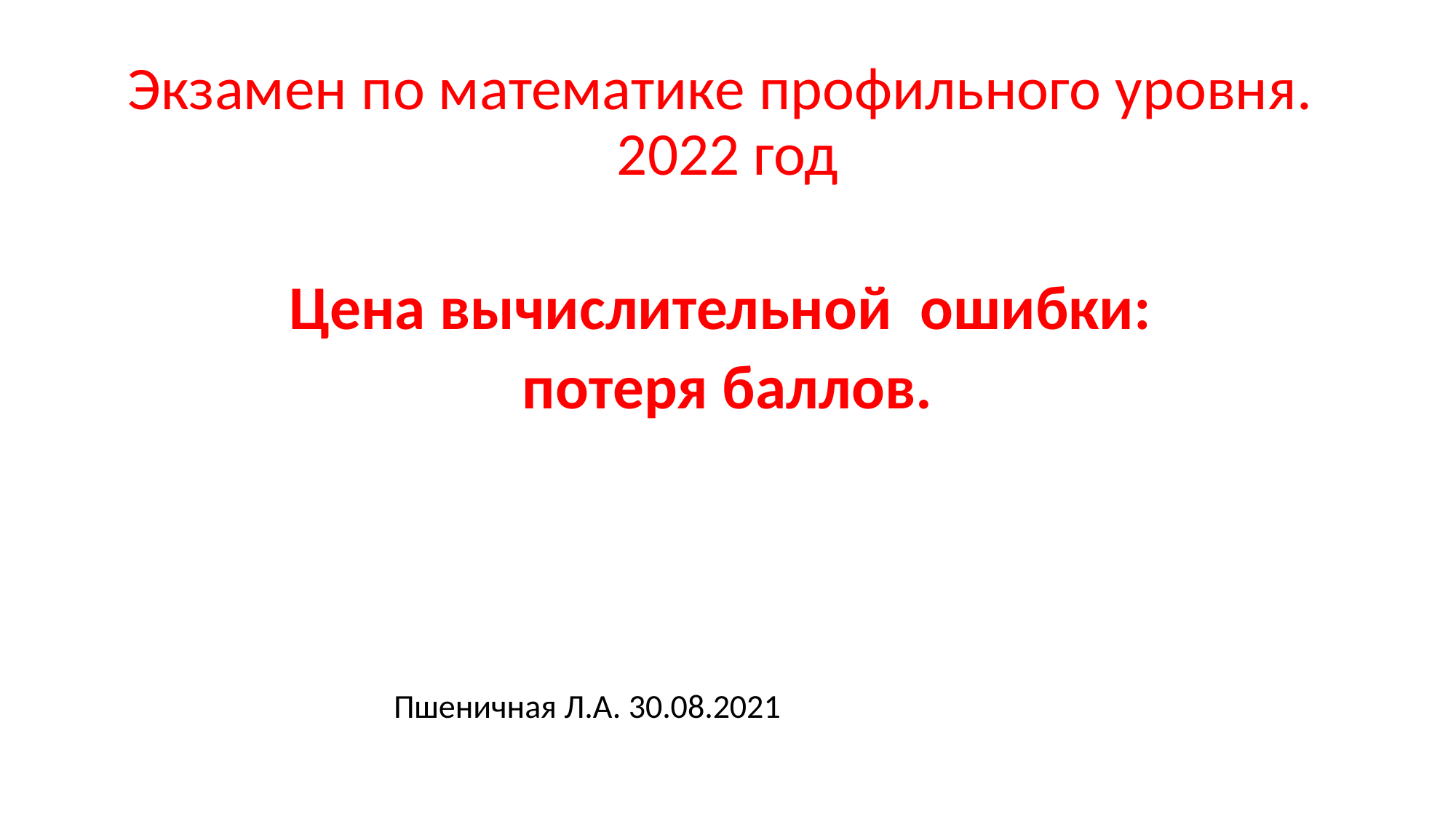

# Экзамен по математике профильного уровня. 2022 год

Цена вычислительной  ошибки:
потеря баллов.

                                     Пшеничная Л.А. 30.08.2021